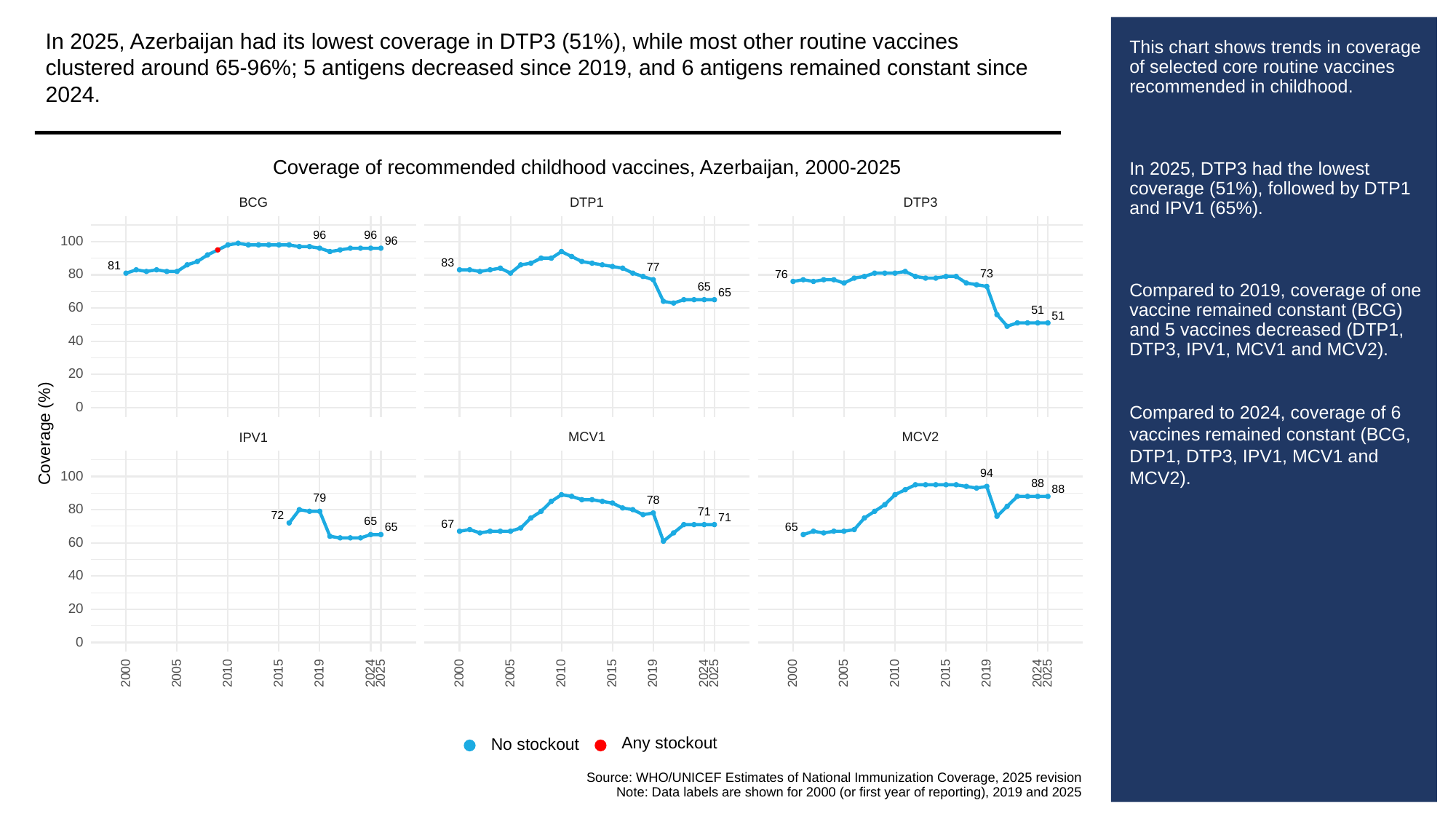

In 2025, Azerbaijan had its lowest coverage in DTP3 (51%), while most other routine vaccines clustered around 65-96%; 5 antigens decreased since 2019, and 6 antigens remained constant since 2024.
# This chart shows trends in coverage of selected core routine vaccines recommended in childhood.

In 2025, DTP3 had the lowest coverage (51%), followed by DTP1 and IPV1 (65%).

Compared to 2019, coverage of one vaccine remained constant (BCG) and 5 vaccines decreased (DTP1, DTP3, IPV1, MCV1 and MCV2).

Compared to 2024, coverage of 6 vaccines remained constant (BCG, DTP1, DTP3, IPV1, MCV1 and MCV2).

Coverage of recommended childhood vaccines, Azerbaijan, 2000-2025
BCG
DTP3
DTP1

96
96
100
96

83

81

77

73
80
76

65

65

60
51

51

40

20

0

Coverage (%)
MCV1
MCV2
IPV1

94
100

88

88

79

78

80

71

72

71

65
67

65
65

60

40

20

0

2000
2005
2010
2015
2019
2024
2025
2000
2005
2010
2015
2019
2024
2025
2000
2005
2010
2015
2019
2024
2025
Any stockout
No stockout

Source: WHO/UNICEF Estimates of National Immunization Coverage, 2025 revision
Note: Data labels are shown for 2000 (or first year of reporting), 2019 and 2025